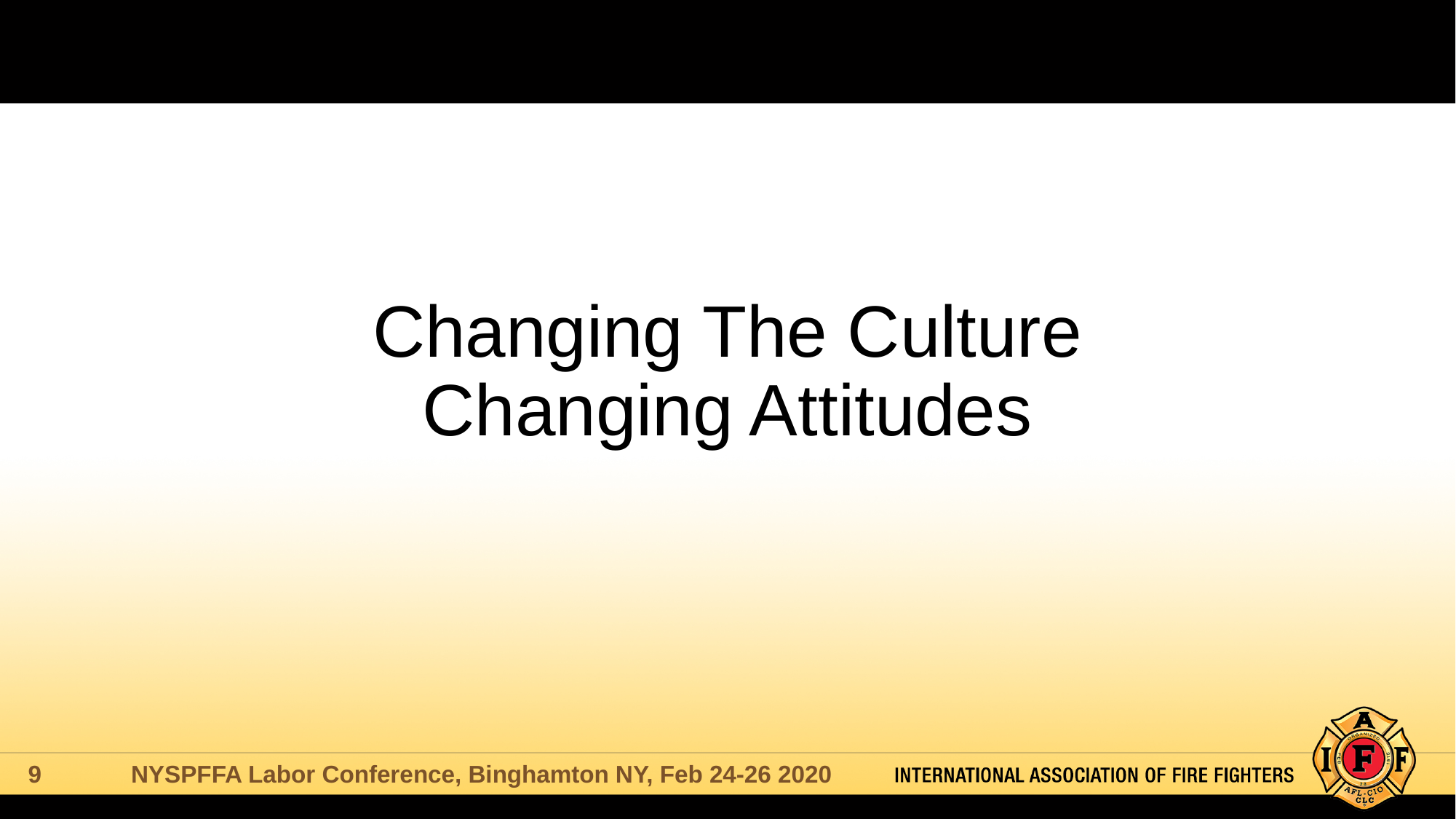

# Changing The Culture Changing Attitudes
NYSPFFA Labor Conference, Binghamton NY, Feb 24-26 2020